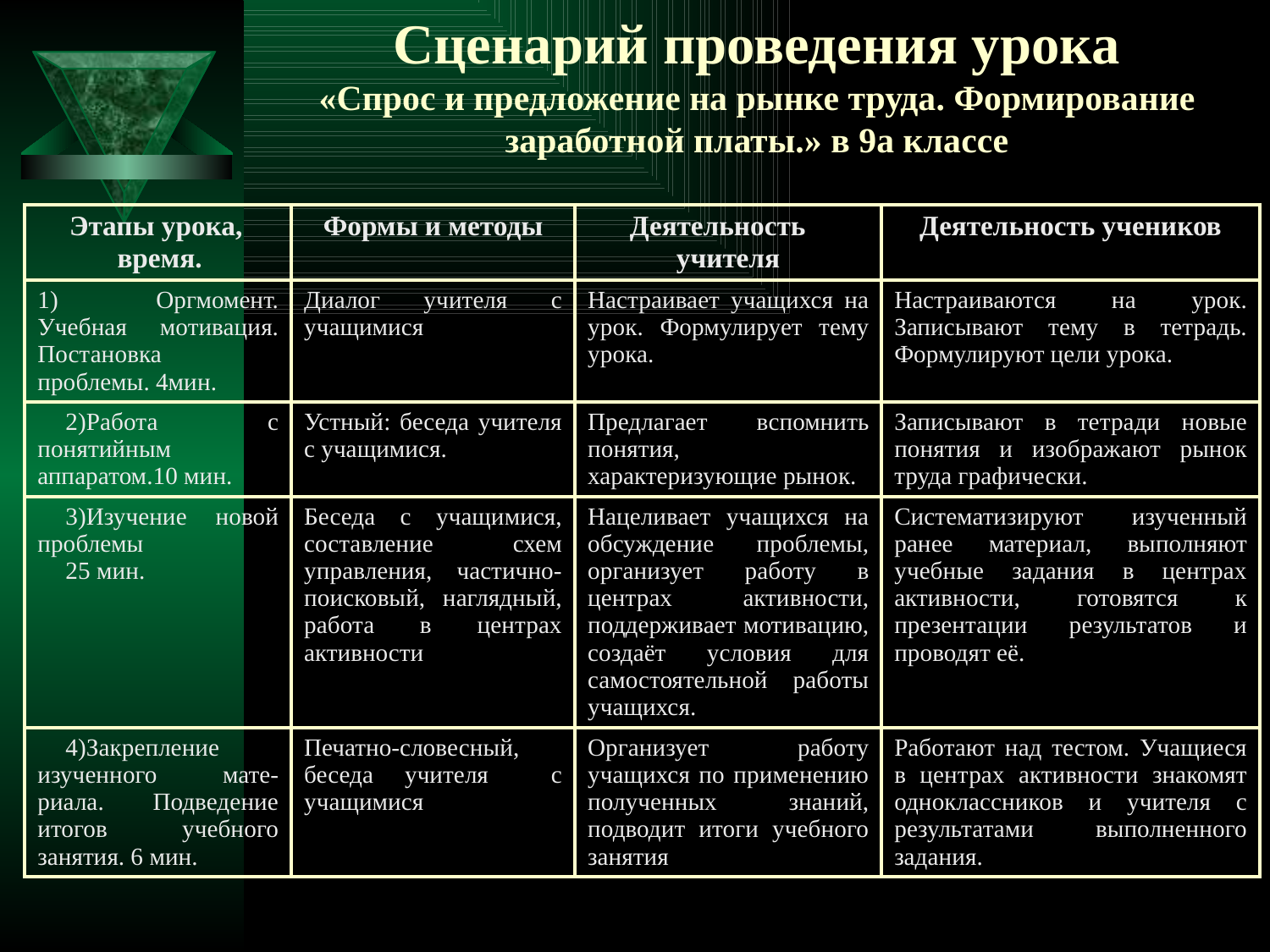

# Сценарий проведения урока «Спрос и предложение на рынке труда. Формирование заработной платы.» в 9а классе

| Этапы урока, время. | Формы и методы | Деятельность учителя | Деятельность учеников |
| --- | --- | --- | --- |
| 1) Оргмомент. Учебная мотивация. Постановка проблемы. 4мин. | Диалог учителя с учащимися | Настраивает учащихся на урок. Формулирует тему урока. | Настраиваются на урок. Записывают тему в тетрадь. Формулируют цели урока. |
| 2)Работа с понятийным аппаратом.10 мин. | Устный: беседа учителя с учащимися. | Предлагает вспомнить понятия, характеризующие рынок. | Записывают в тетради новые понятия и изображают рынок труда графически. |
| 3)Изучение новой проблемы 25 мин. | Беседа с учащимися, составление схем управления, частично-поисковый, наглядный, работа в центрах активности | Нацеливает учащихся на обсуждение проблемы, организует работу в центрах активности, поддерживает мотивацию, создаёт условия для самостоятельной работы учащихся. | Систематизируют изученный ранее материал, выполняют учебные задания в центрах активности, готовятся к презентации результатов и проводят её. |
| 4)Закрепление изученного мате-риала. Подведение итогов учебного занятия. 6 мин. | Печатно-словесный, беседа учителя с учащимися | Организует работу учащихся по применению полученных знаний, подводит итоги учебного занятия | Работают над тестом. Учащиеся в центрах активности знакомят одноклассников и учителя с результатами выполненного задания. |